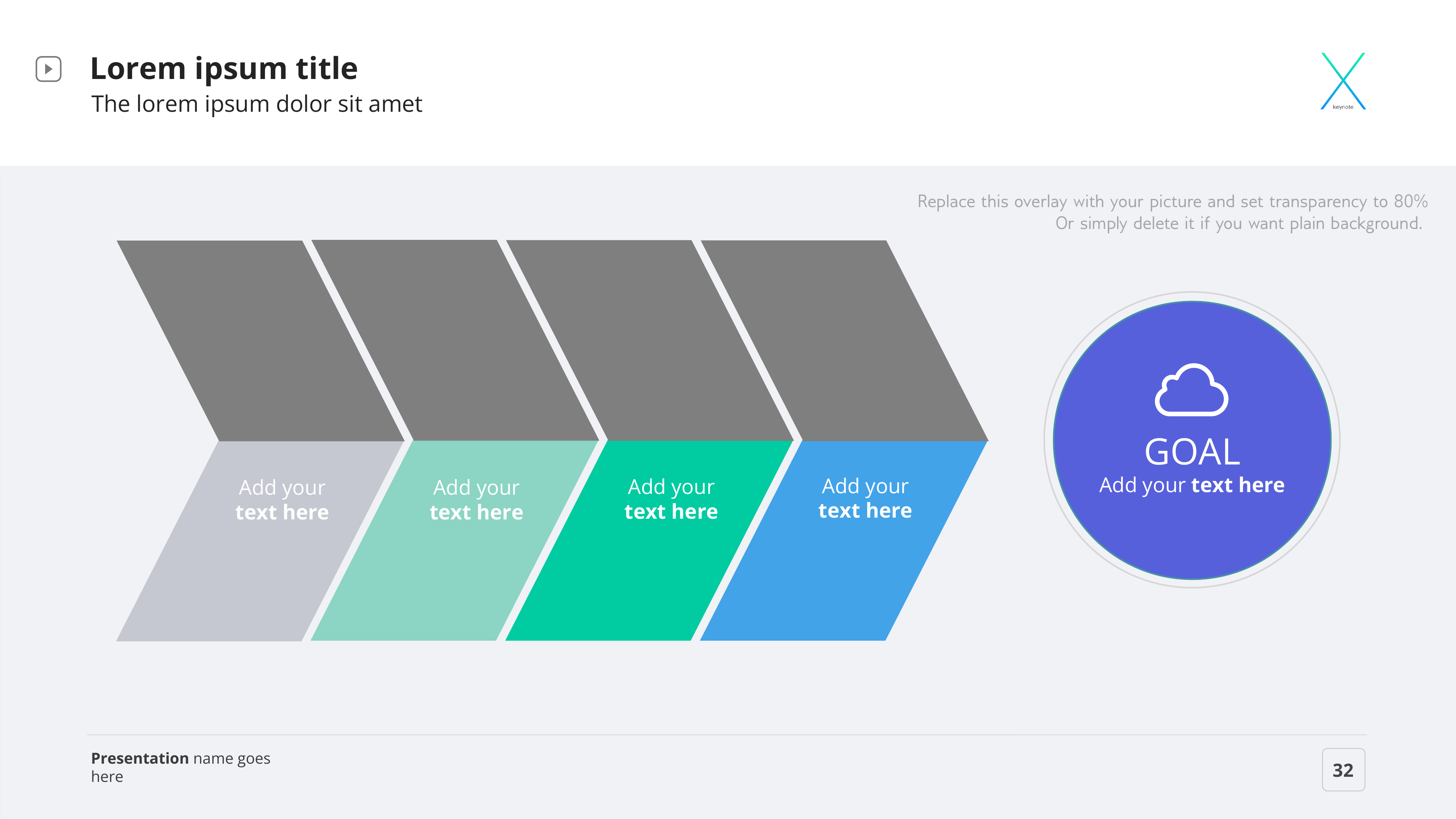

Lorem ipsum title
The lorem ipsum dolor sit amet

GOAL
Add your text here

Add your text here
Add your text here
Add your text here
Add your text here
32